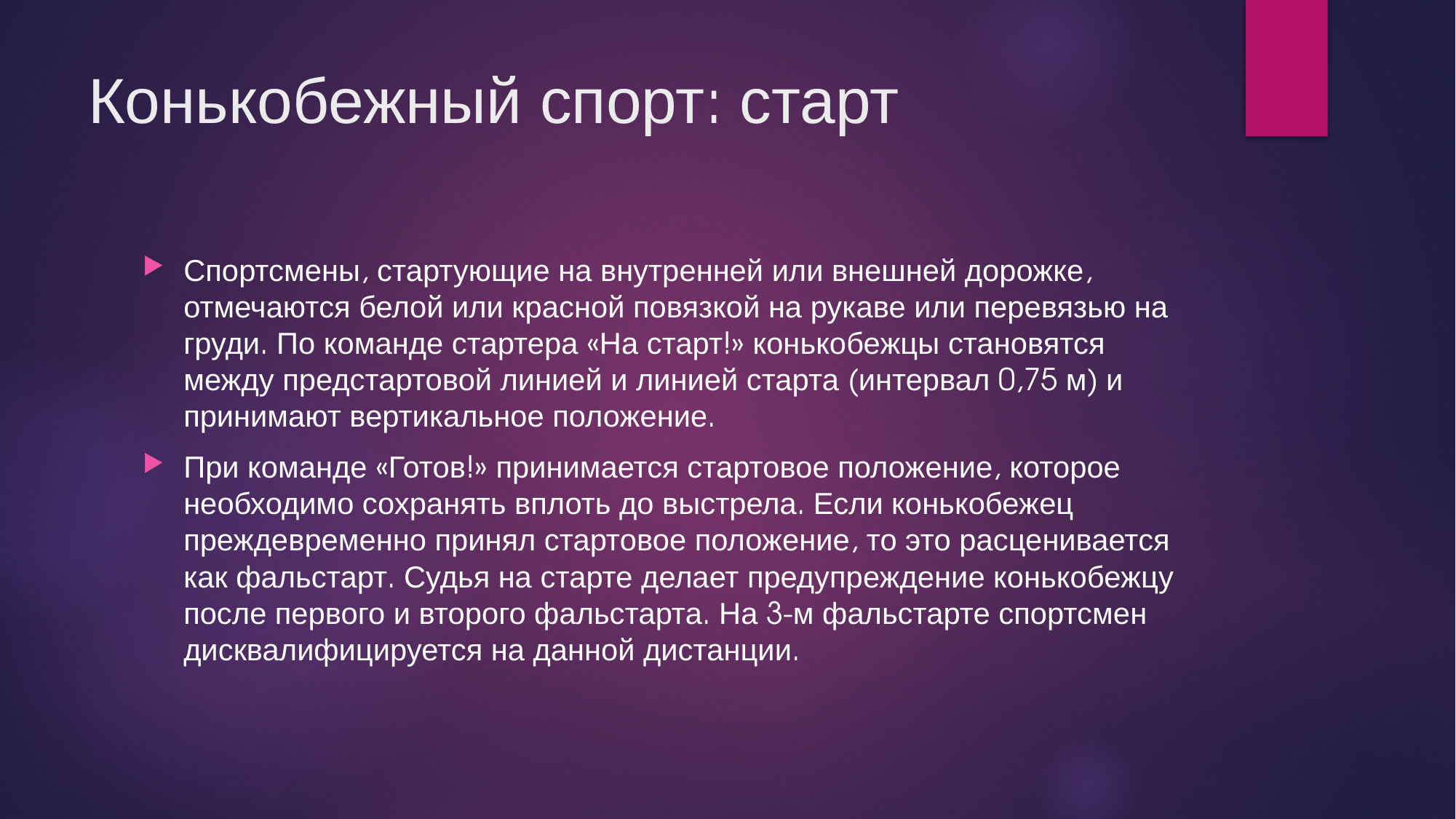

# Конькобежный спорт: старт
Спортсмены, стартующие на внутренней или внешней дорожке, отмечаются белой или красной повязкой на рукаве или перевязью на груди. По команде стартера «На старт!» конькобежцы становятся между предстартовой линией и линией старта (интервал 0,75 м) и принимают вертикальное положение.
При команде «Готов!» принимается стартовое положение, которое необходимо сохранять вплоть до выстрела. Если конькобежец преждевременно принял стартовое положение, то это расценивается как фальстарт. Судья на старте делает предупреждение конькобежцу после первого и второго фальстарта. На 3-м фальстарте спортсмен дисквалифицируется на данной дистанции.